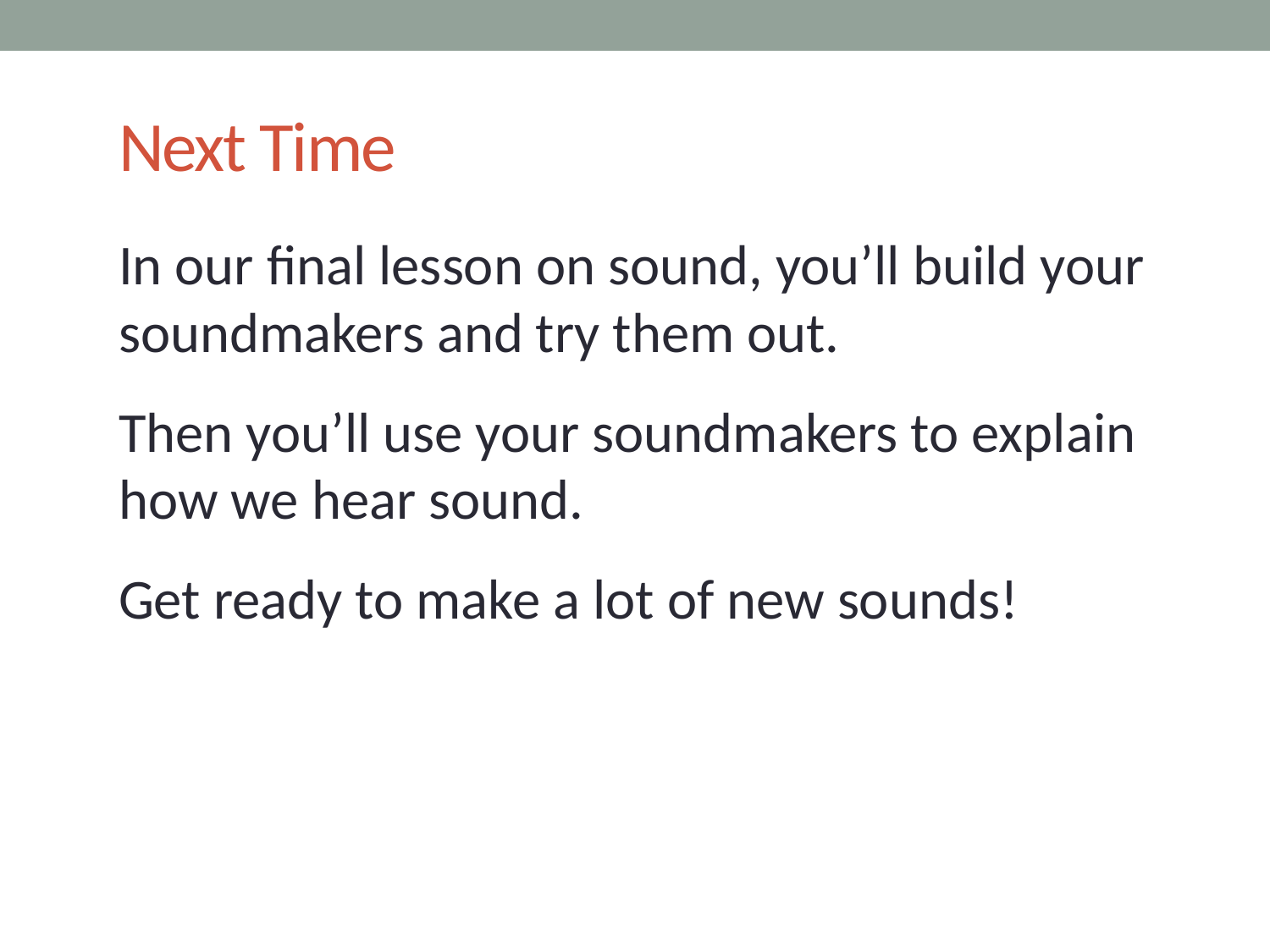

# Next Time
In our final lesson on sound, you’ll build your soundmakers and try them out.
Then you’ll use your soundmakers to explain how we hear sound.
Get ready to make a lot of new sounds!